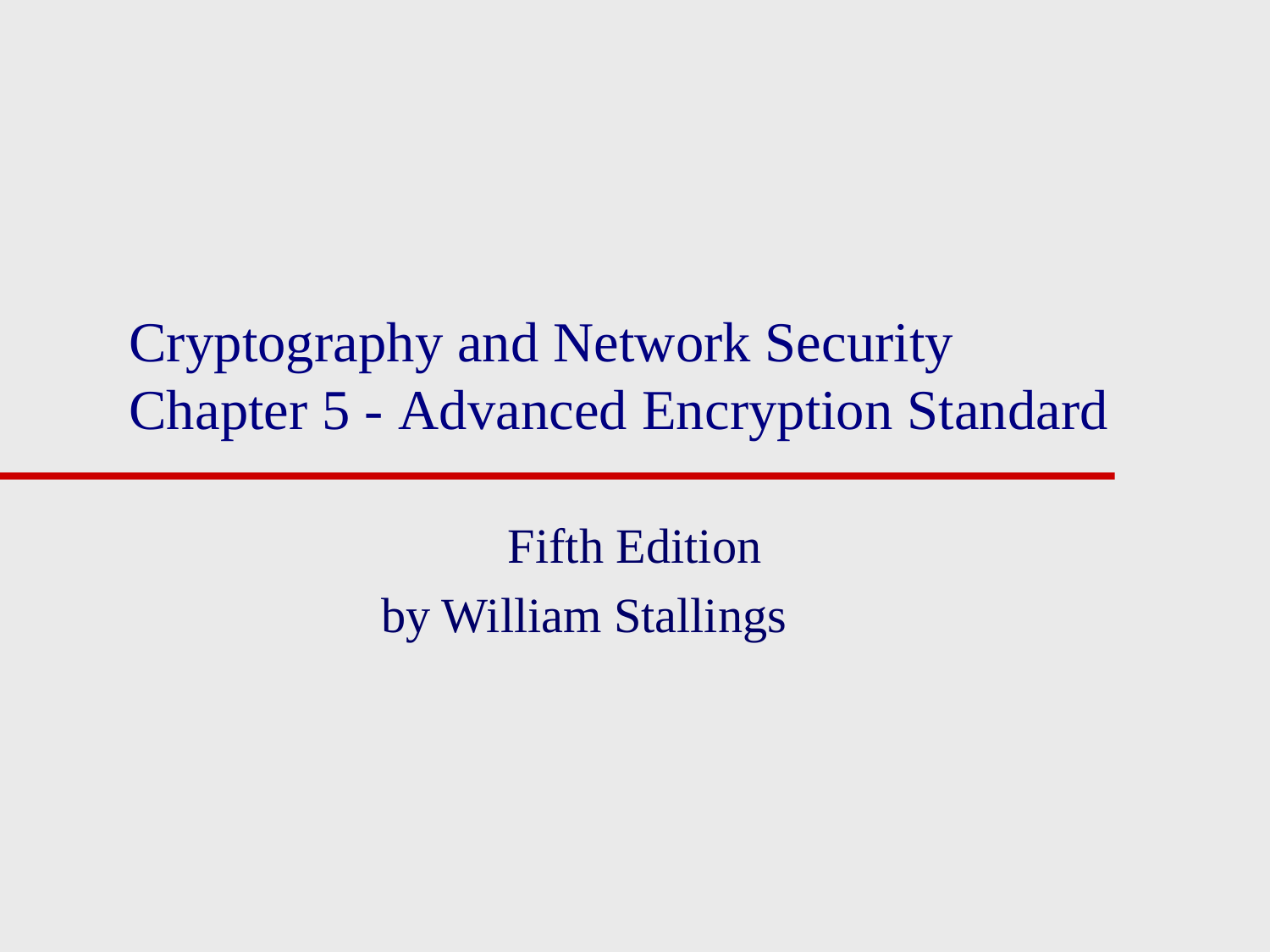

# Cryptography and Network Security Chapter 5 - Advanced Encryption Standard
Fifth Edition
by William Stallings